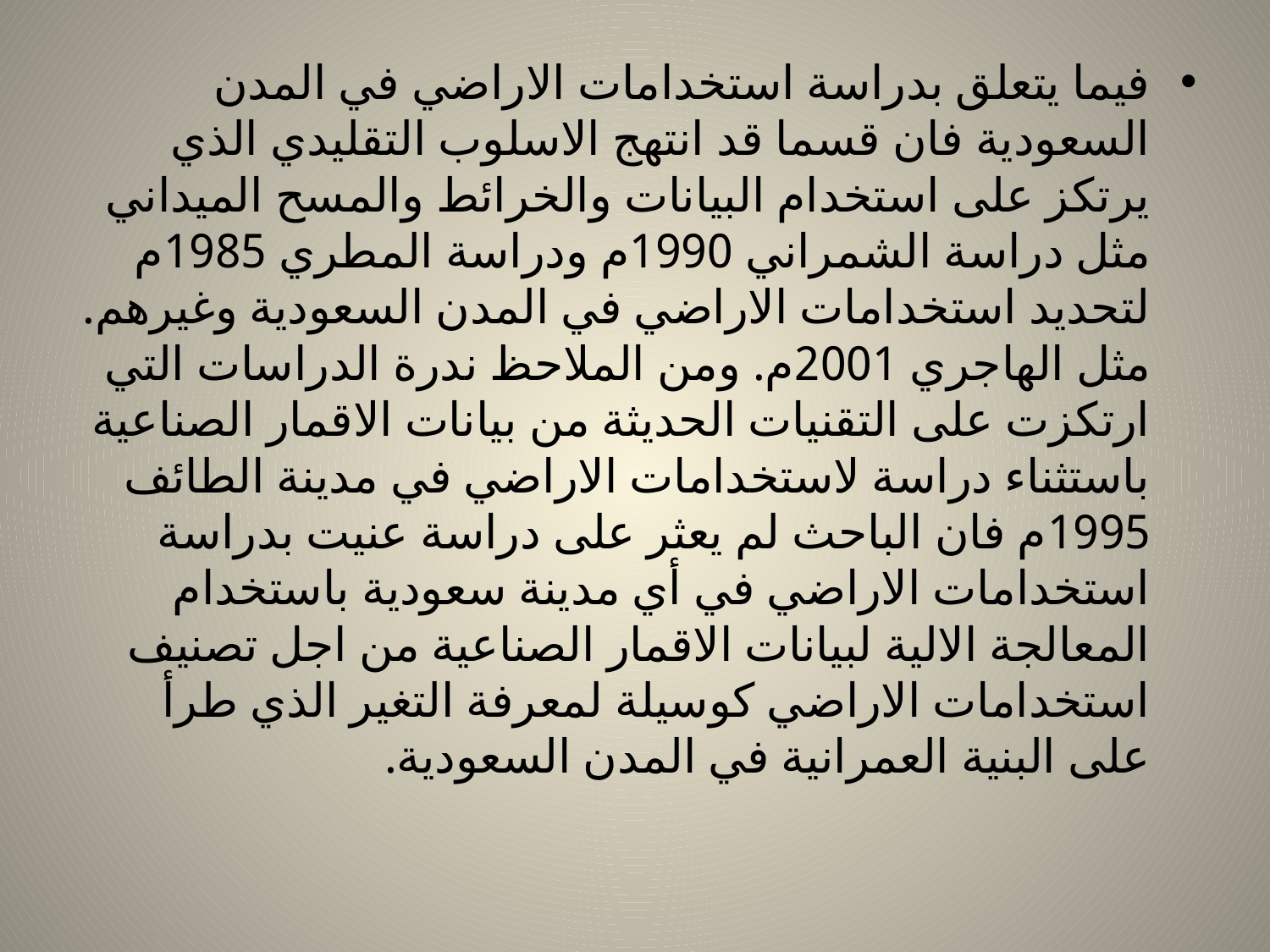

فيما يتعلق بدراسة استخدامات الاراضي في المدن السعودية فان قسما قد انتهج الاسلوب التقليدي الذي يرتكز على استخدام البيانات والخرائط والمسح الميداني مثل دراسة الشمراني 1990م ودراسة المطري 1985م لتحديد استخدامات الاراضي في المدن السعودية وغيرهم. مثل الهاجري 2001م. ومن الملاحظ ندرة الدراسات التي ارتكزت على التقنيات الحديثة من بيانات الاقمار الصناعية باستثناء دراسة لاستخدامات الاراضي في مدينة الطائف 1995م فان الباحث لم يعثر على دراسة عنيت بدراسة استخدامات الاراضي في أي مدينة سعودية باستخدام المعالجة الالية لبيانات الاقمار الصناعية من اجل تصنيف استخدامات الاراضي كوسيلة لمعرفة التغير الذي طرأ على البنية العمرانية في المدن السعودية.